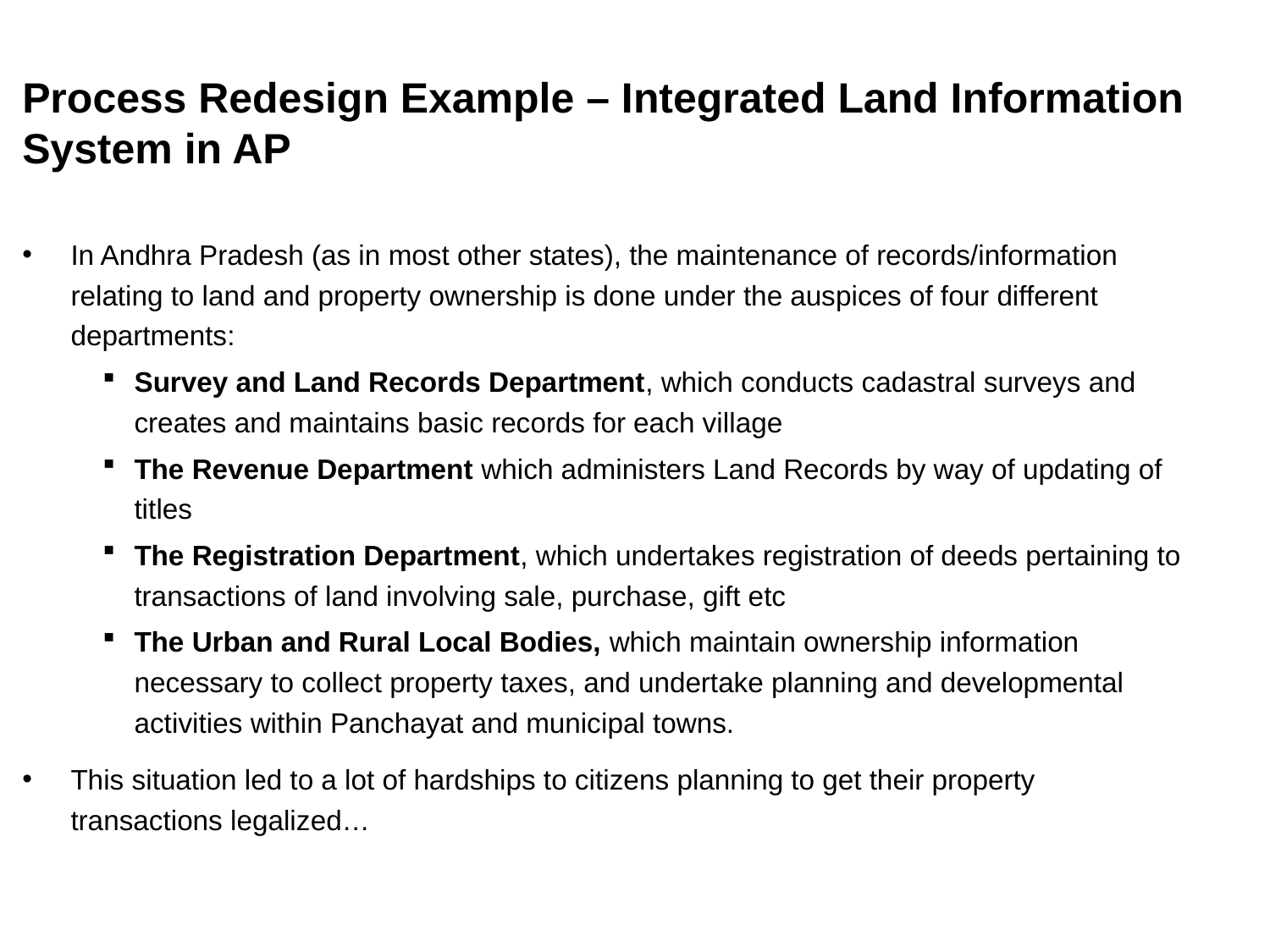

# Process Redesign Example – Integrated Land Information System in AP
In Andhra Pradesh (as in most other states), the maintenance of records/information relating to land and property ownership is done under the auspices of four different departments:
Survey and Land Records Department, which conducts cadastral surveys and creates and maintains basic records for each village
The Revenue Department which administers Land Records by way of updating of titles
The Registration Department, which undertakes registration of deeds pertaining to transactions of land involving sale, purchase, gift etc
The Urban and Rural Local Bodies, which maintain ownership information necessary to collect property taxes, and undertake planning and developmental activities within Panchayat and municipal towns.
This situation led to a lot of hardships to citizens planning to get their property transactions legalized…